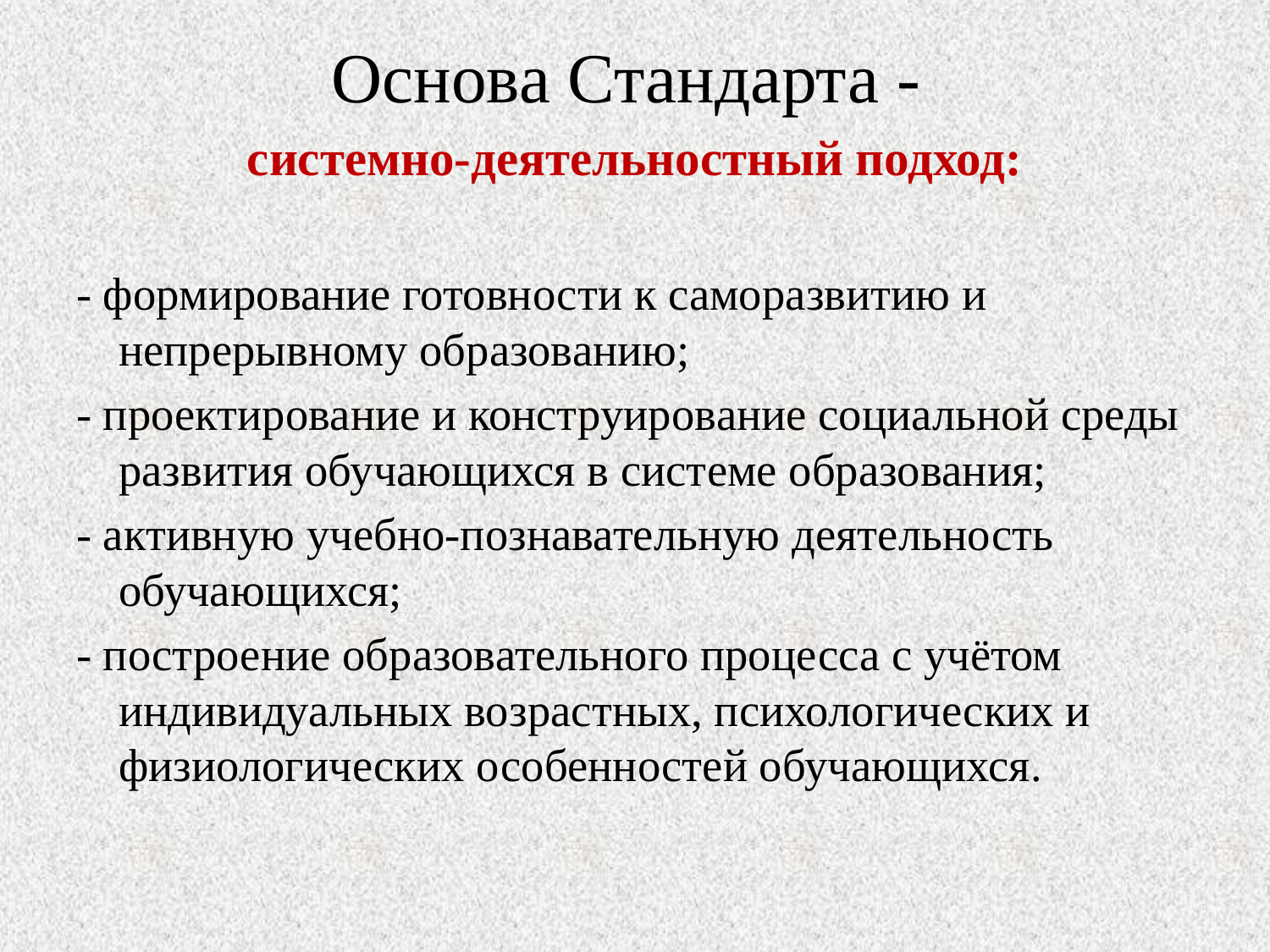

# Основа Стандарта -
системно-деятельностный подход:

- формирование готовности к саморазвитию и непрерывному образованию;
- проектирование и конструирование социальной среды развития обучающихся в системе образования;
- активную учебно-познавательную деятельность обучающихся;
- построение образовательного процесса с учётом индивидуальных возрастных, психологических и физиологических особенностей обучающихся.